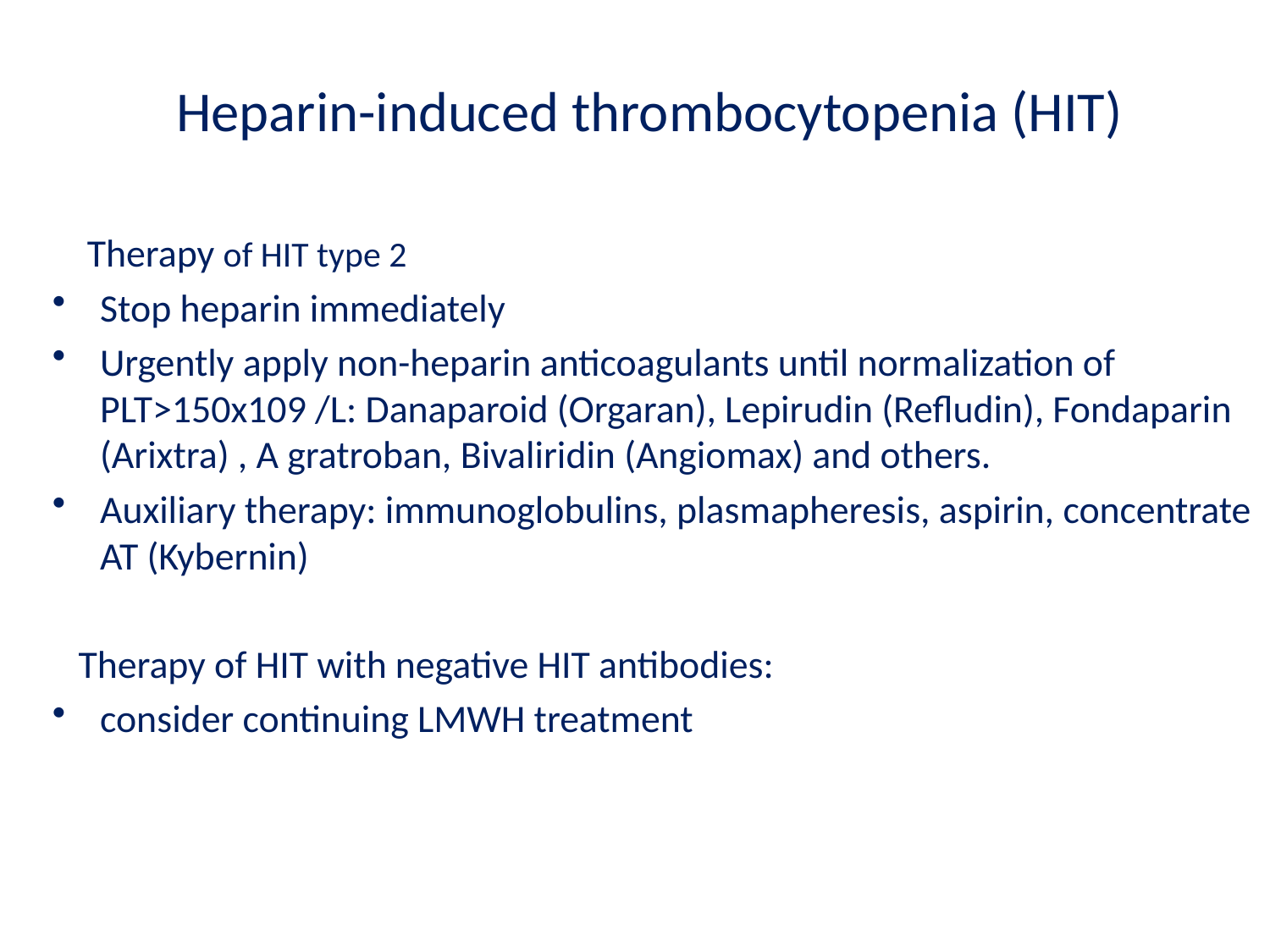

# Heparin-induced thrombocytopenia (HIT)
    Therapy of HIT type 2
Stop heparin immediately
Urgently apply non-heparin anticoagulants until normalization of PLT>150x109 /L: Danaparoid (Orgaran), Lepirudin (Refludin), Fondaparin (Arixtra) , A gratroban, Bivaliridin (Angiomax) and others.
Auxiliary therapy: immunoglobulins, plasmapheresis, aspirin, concentrate AT (Kybernin)

   Therapy of HIT with negative HIT antibodies:
consider continuing LMWH treatment